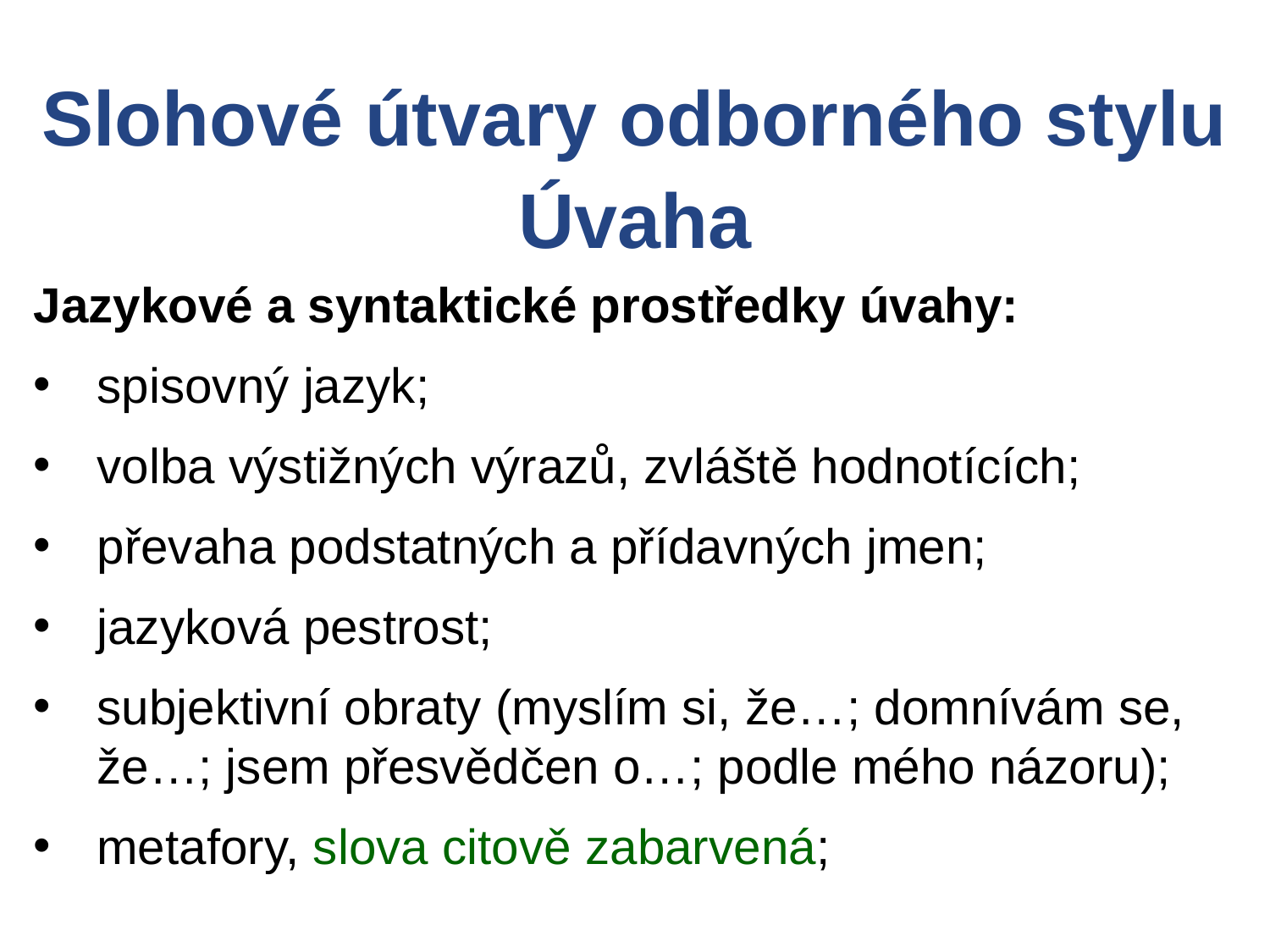

Slohové útvary odborného stylu
Úvaha

Jazykové a syntaktické prostředky úvahy:
spisovný jazyk;
volba výstižných výrazů, zvláště hodnotících;
převaha podstatných a přídavných jmen;
jazyková pestrost;
subjektivní obraty (myslím si, že…; domnívám se, že…; jsem přesvědčen o…; podle mého názoru);
metafory, slova citově zabarvená;